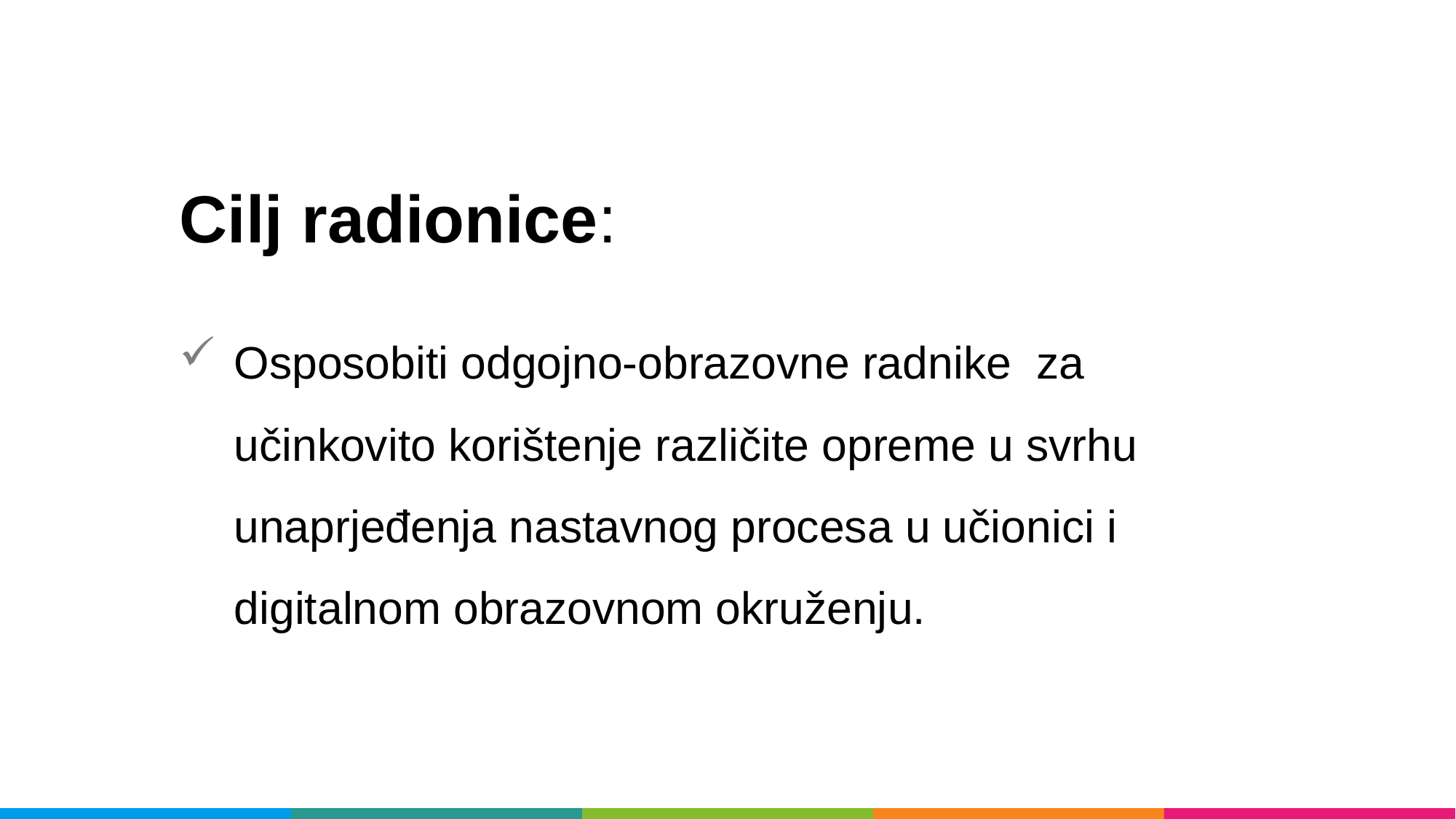

Cilj radionice:

Osposobiti odgojno-obrazovne radnike  za učinkovito korištenje različite opreme u svrhu unaprjeđenja nastavnog procesa u učionici i digitalnom obrazovnom okruženju.